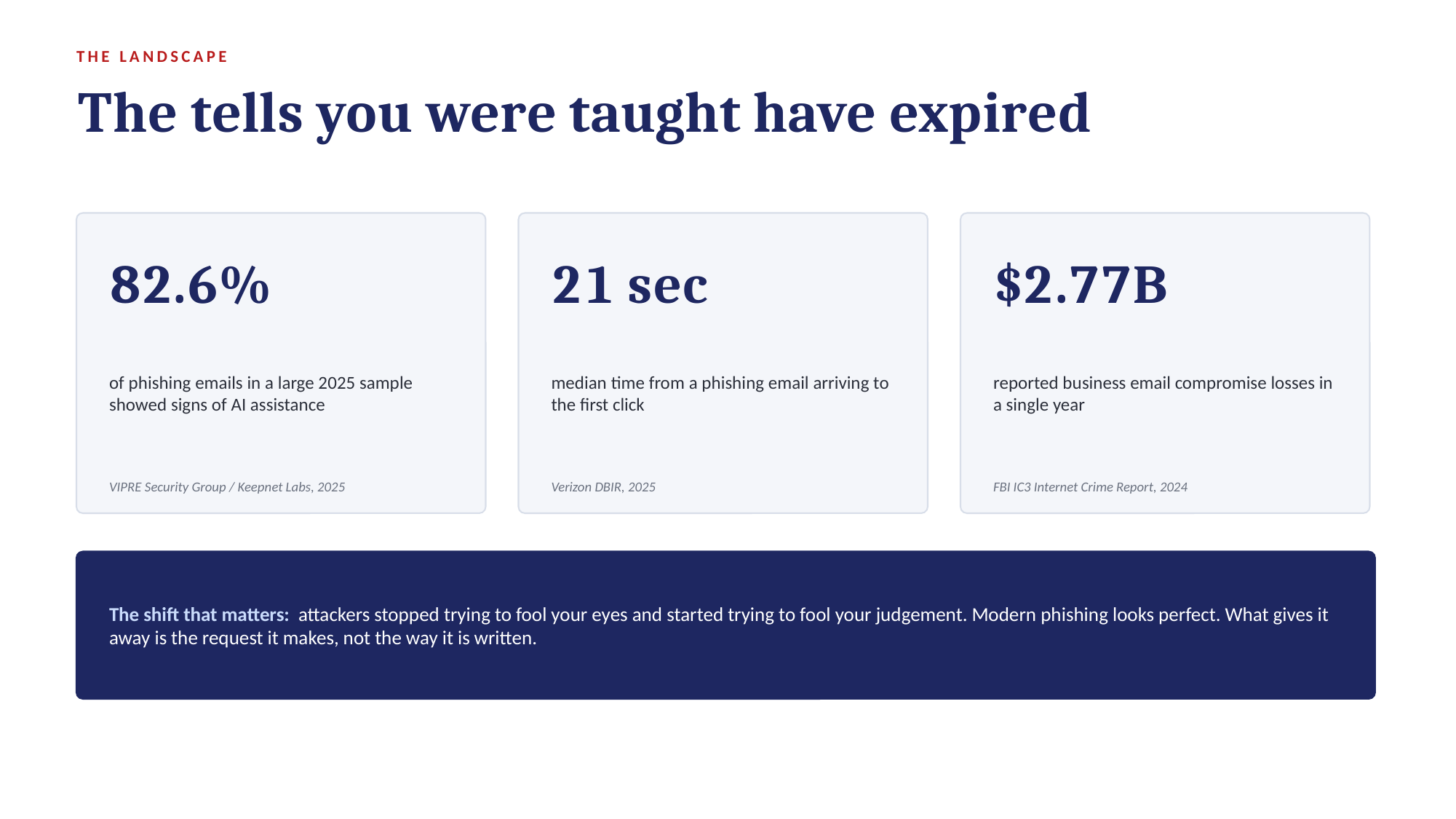

THE LANDSCAPE
The tells you were taught have expired

82.6%
21 sec
$2.77B
of phishing emails in a large 2025 sample showed signs of AI assistance
median time from a phishing email arriving to the first click
reported business email compromise losses in a single year
VIPRE Security Group / Keepnet Labs, 2025
Verizon DBIR, 2025
FBI IC3 Internet Crime Report, 2024

The shift that matters:  attackers stopped trying to fool your eyes and started trying to fool your judgement. Modern phishing looks perfect. What gives it away is the request it makes, not the way it is written.